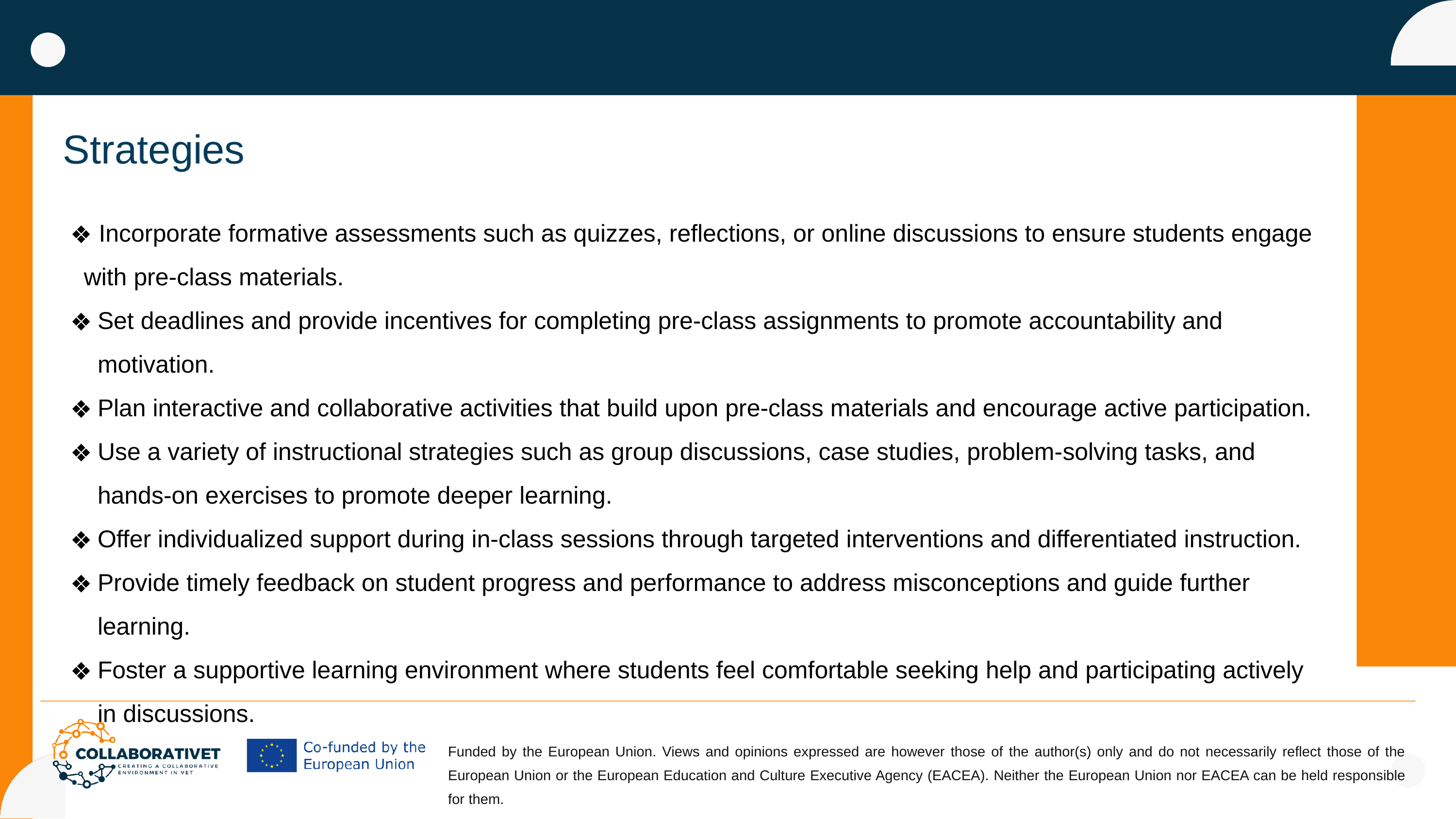

Strategies
 Incorporate formative assessments such as quizzes, reflections, or online discussions to ensure students engage with pre-class materials.
Set deadlines and provide incentives for completing pre-class assignments to promote accountability and motivation.
Plan interactive and collaborative activities that build upon pre-class materials and encourage active participation.
Use a variety of instructional strategies such as group discussions, case studies, problem-solving tasks, and hands-on exercises to promote deeper learning.
Offer individualized support during in-class sessions through targeted interventions and differentiated instruction.
Provide timely feedback on student progress and performance to address misconceptions and guide further learning.
Foster a supportive learning environment where students feel comfortable seeking help and participating actively in discussions.

Funded by the European Union. Views and opinions expressed are however those of the author(s) only and do not necessarily reflect those of the European Union or the European Education and Culture Executive Agency (EACEA). Neither the European Union nor EACEA can be held responsible for them.